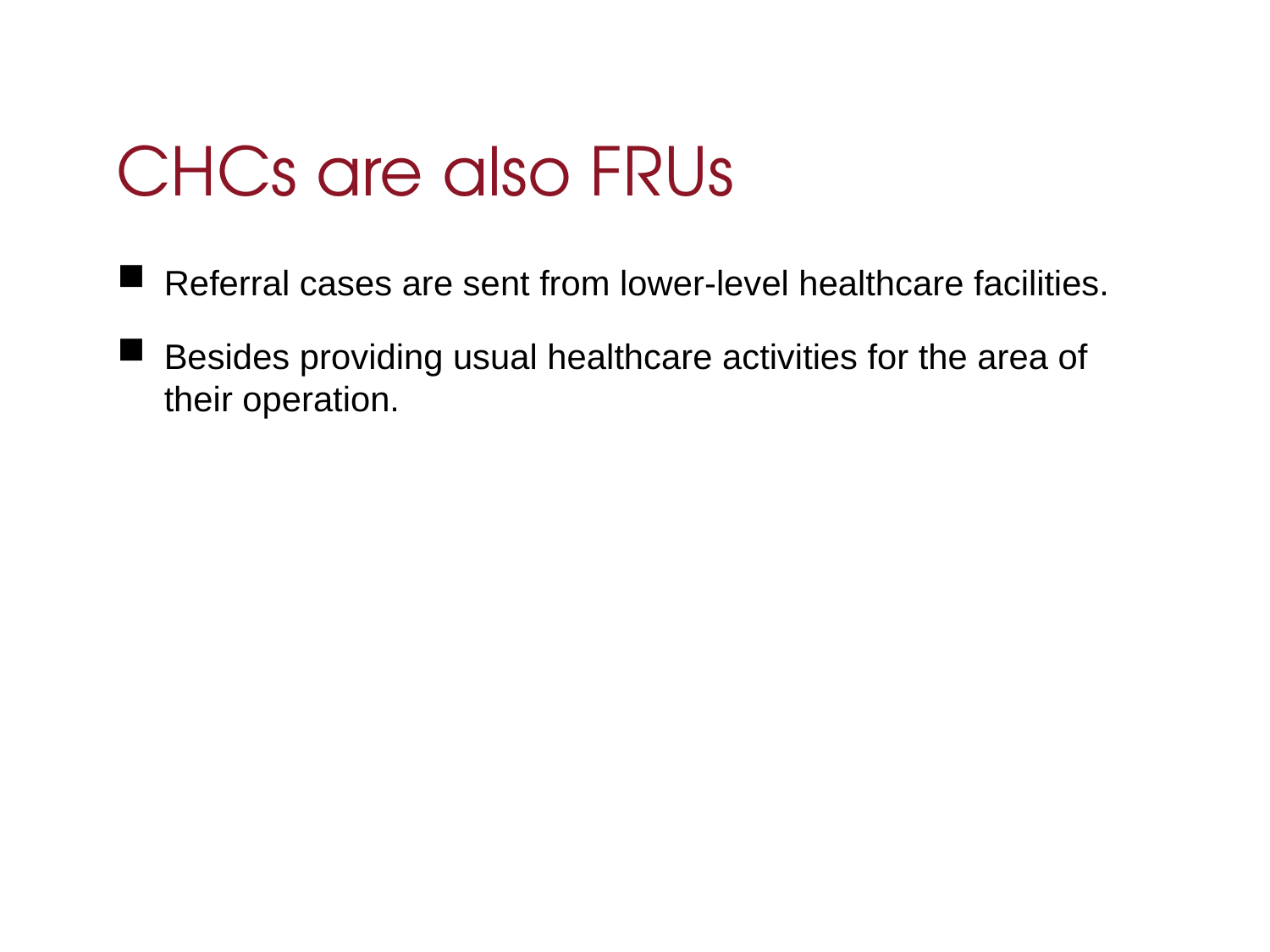

# CHCs are also FRUs
Referral cases are sent from lower-level healthcare facilities.
Besides providing usual healthcare activities for the area of their operation.